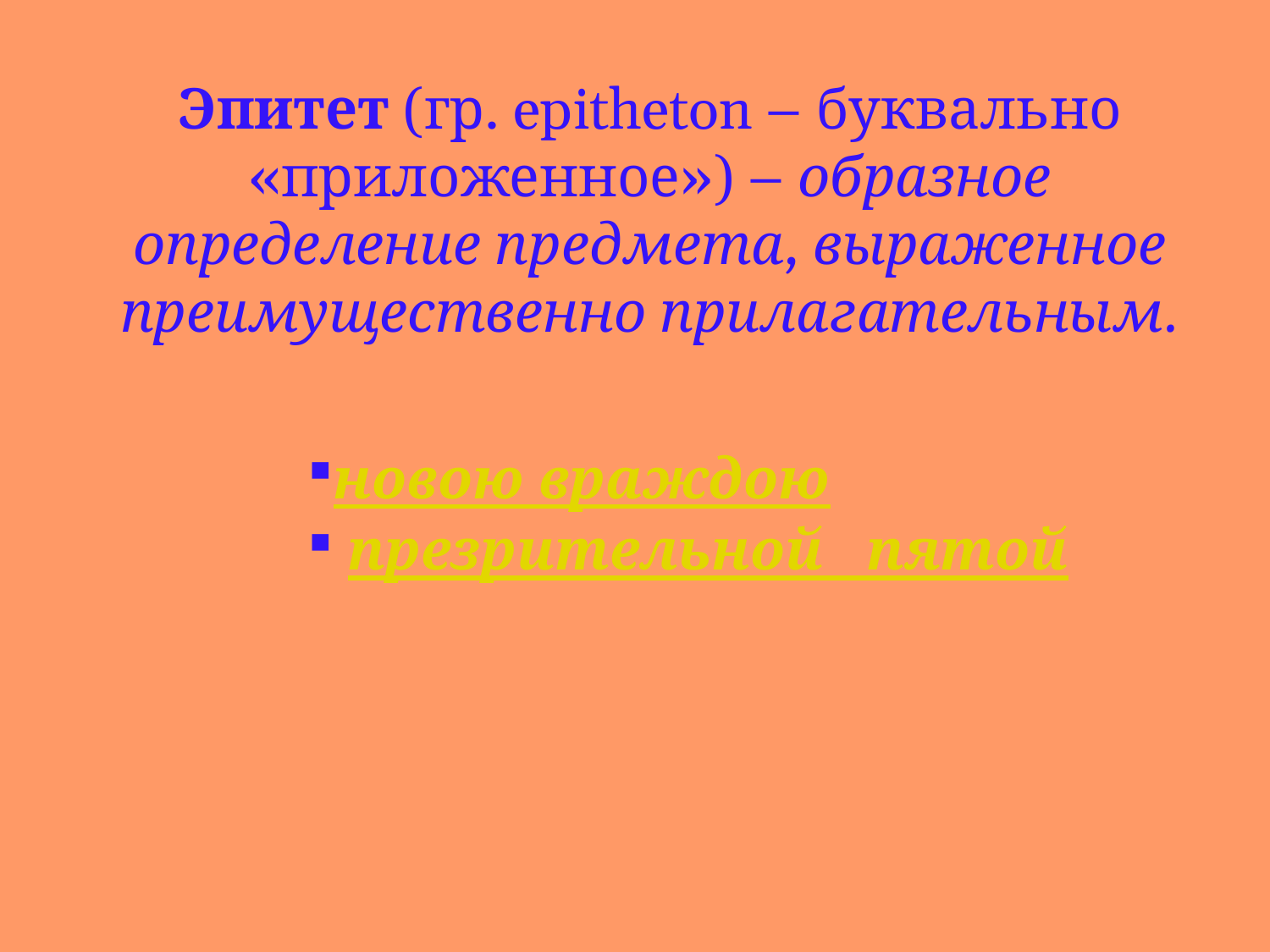

Эпитет (гр. epitheton – буквально «приложенное») – образное определение предмета, выраженное преимущественно прилагательным.
новою враждою
 презрительной   пятой